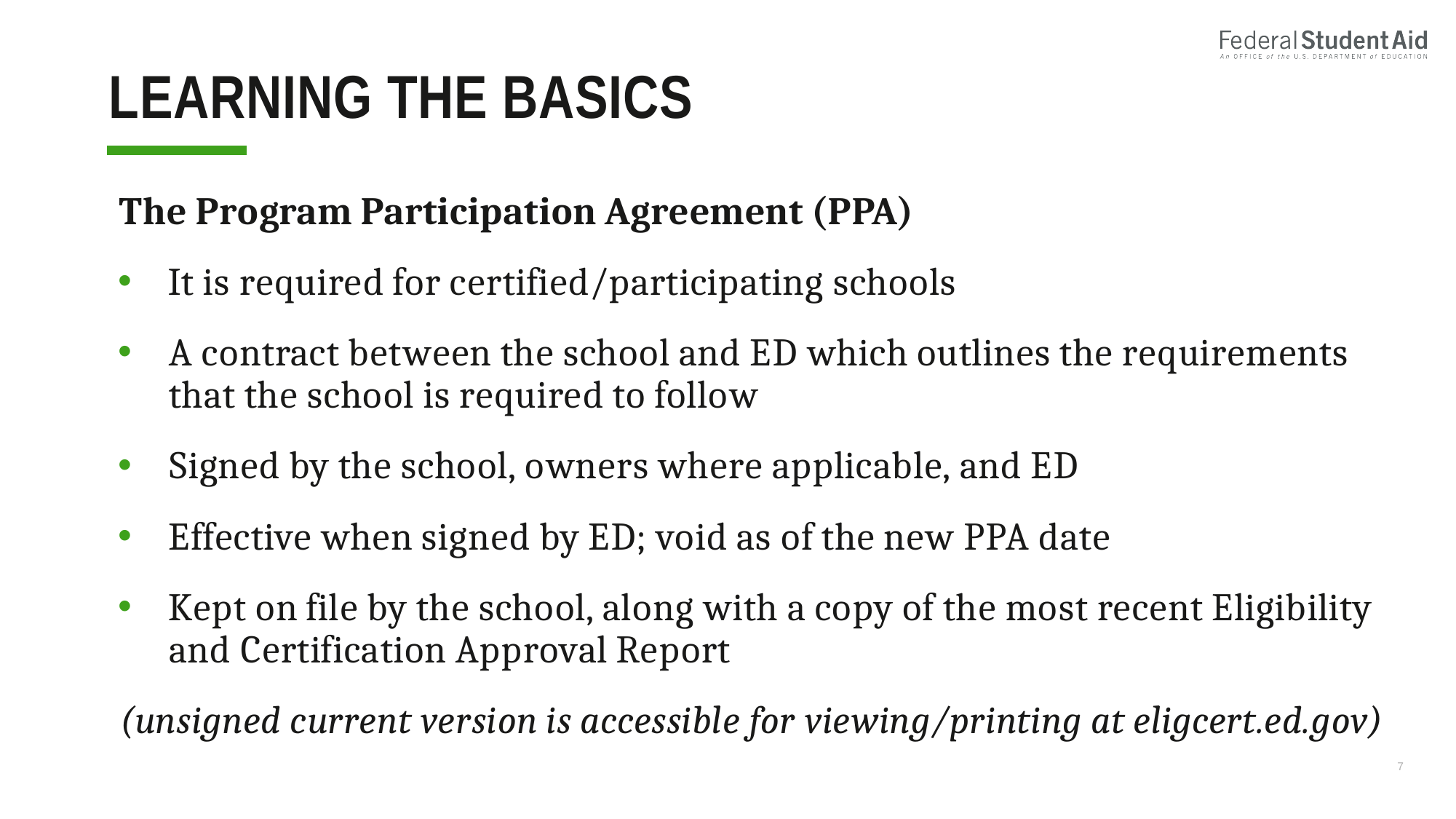

# Learning The Basics
The Program Participation Agreement (PPA)
It is required for certified/participating schools
A contract between the school and ED which outlines the requirements that the school is required to follow
Signed by the school, owners where applicable, and ED
Effective when signed by ED; void as of the new PPA date
Kept on file by the school, along with a copy of the most recent Eligibility and Certification Approval Report
(unsigned current version is accessible for viewing/printing at eligcert.ed.gov)

7